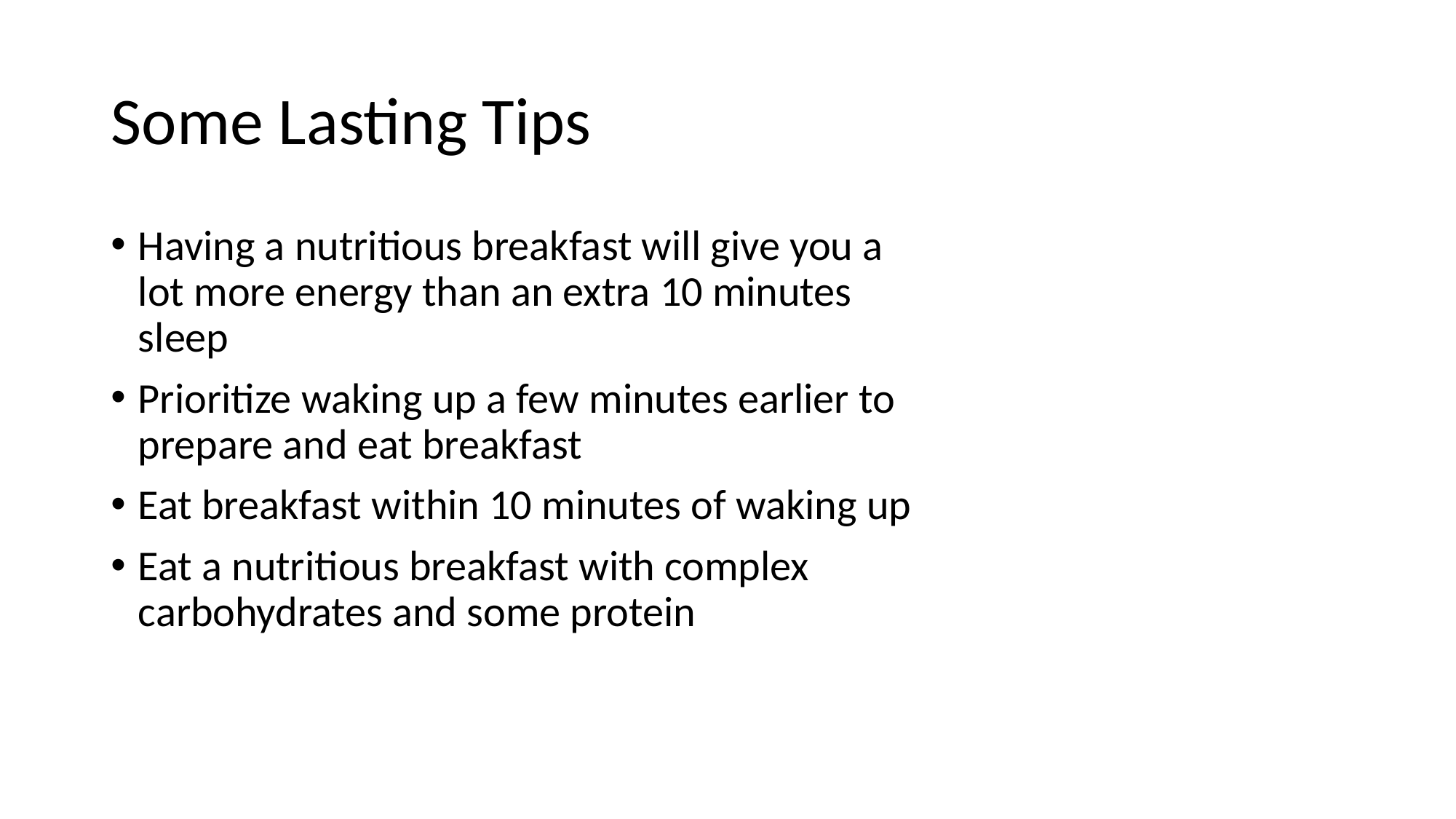

# Some Lasting Tips
Having a nutritious breakfast will give you a lot more energy than an extra 10 minutes sleep
Prioritize waking up a few minutes earlier to prepare and eat breakfast
Eat breakfast within 10 minutes of waking up
Eat a nutritious breakfast with complex carbohydrates and some protein